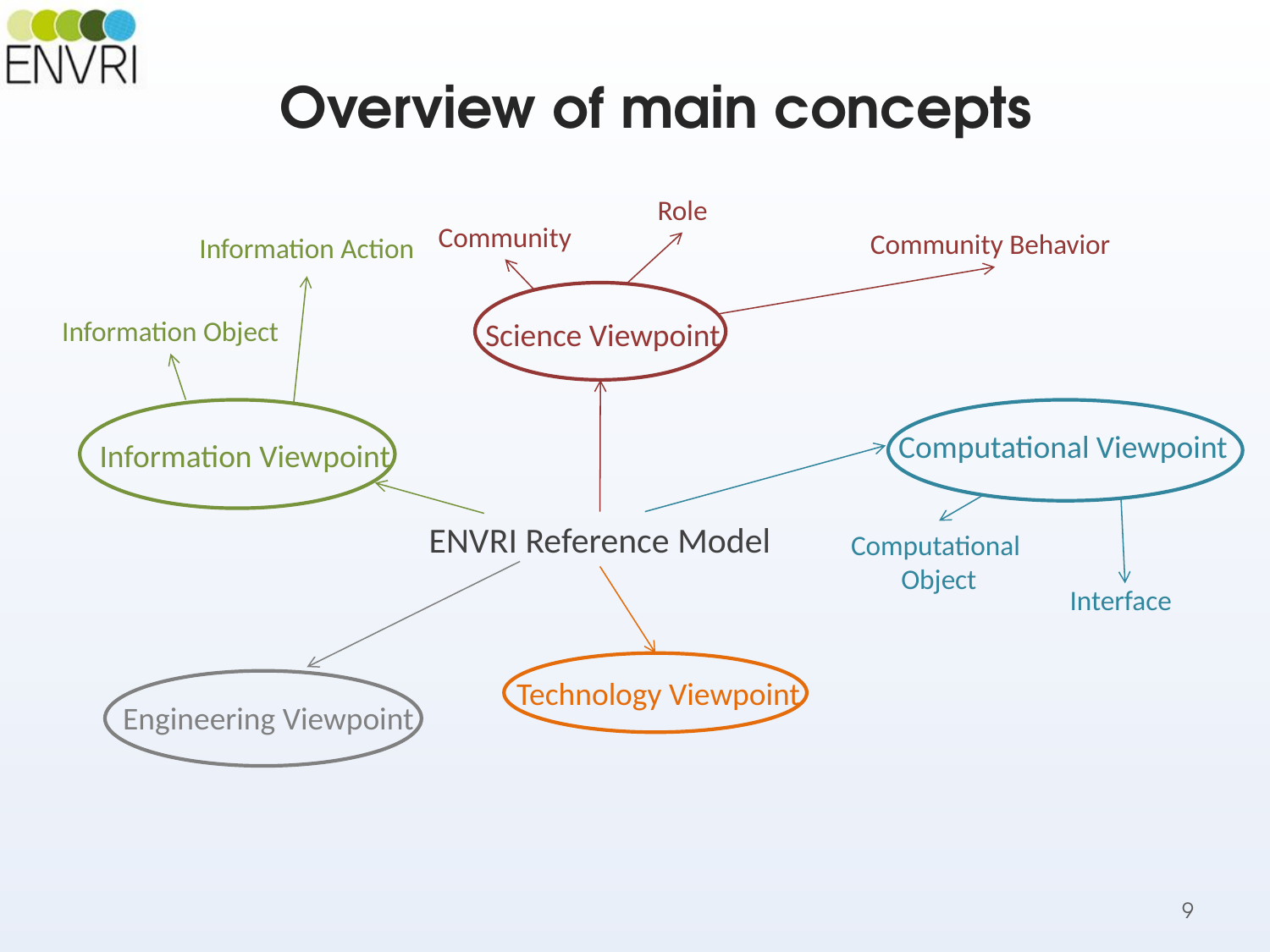

Overview of main concepts
Role
Community
Community Behavior
Information Action

Information Object
Science Viewpoint

Computational Viewpoint
Information Viewpoint
ENVRI Reference Model
Computational
Object
Interface

Technology Viewpoint

Engineering Viewpoint
9